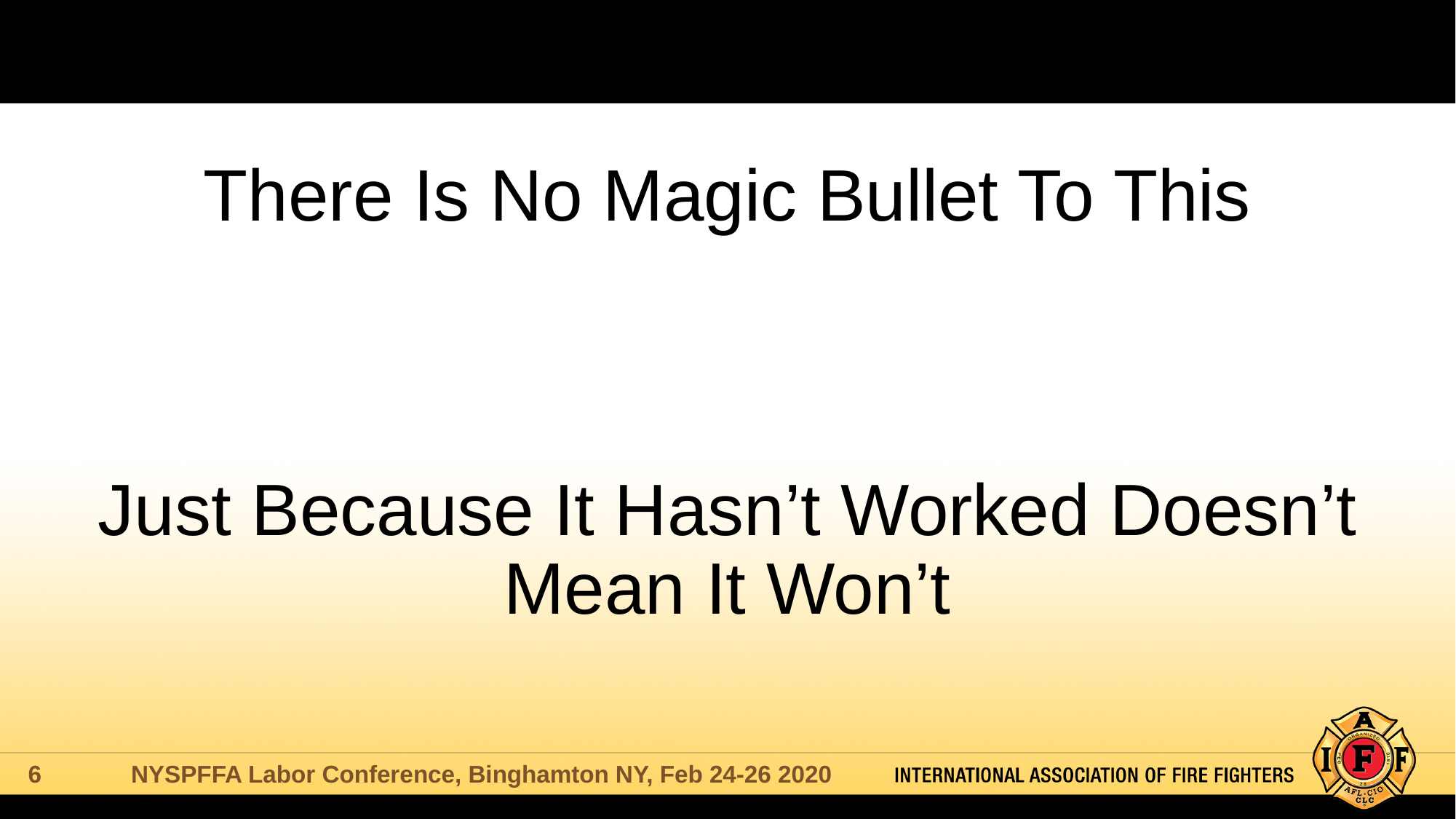

# There Is No Magic Bullet To This Just Because It Hasn’t Worked Doesn’t Mean It Won’t
NYSPFFA Labor Conference, Binghamton NY, Feb 24-26 2020